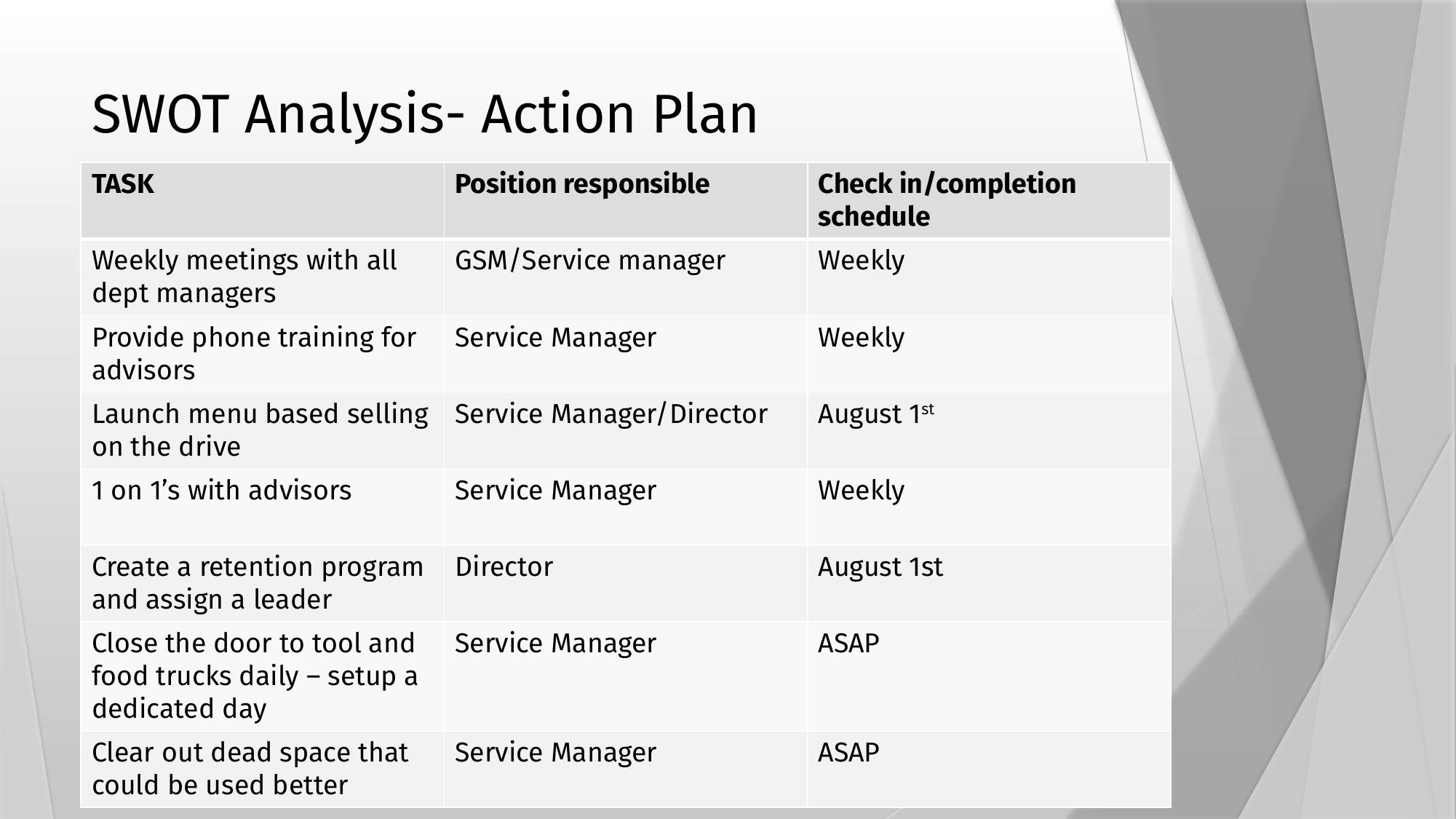

# SWOT Analysis- Action Plan

| TASK | Position responsible | Check in/completion schedule |
| --- | --- | --- |
| Weekly meetings with all dept managers | GSM/Service manager | Weekly |
| Provide phone training for advisors | Service Manager | Weekly |
| Launch menu based selling on the drive | Service Manager/Director | August 1st |
| 1 on 1’s with advisors | Service Manager | Weekly |
| Create a retention program and assign a leader | Director | August 1st |
| Close the door to tool and food trucks daily – setup a dedicated day | Service Manager | ASAP |
| Clear out dead space that could be used better | Service Manager | ASAP |